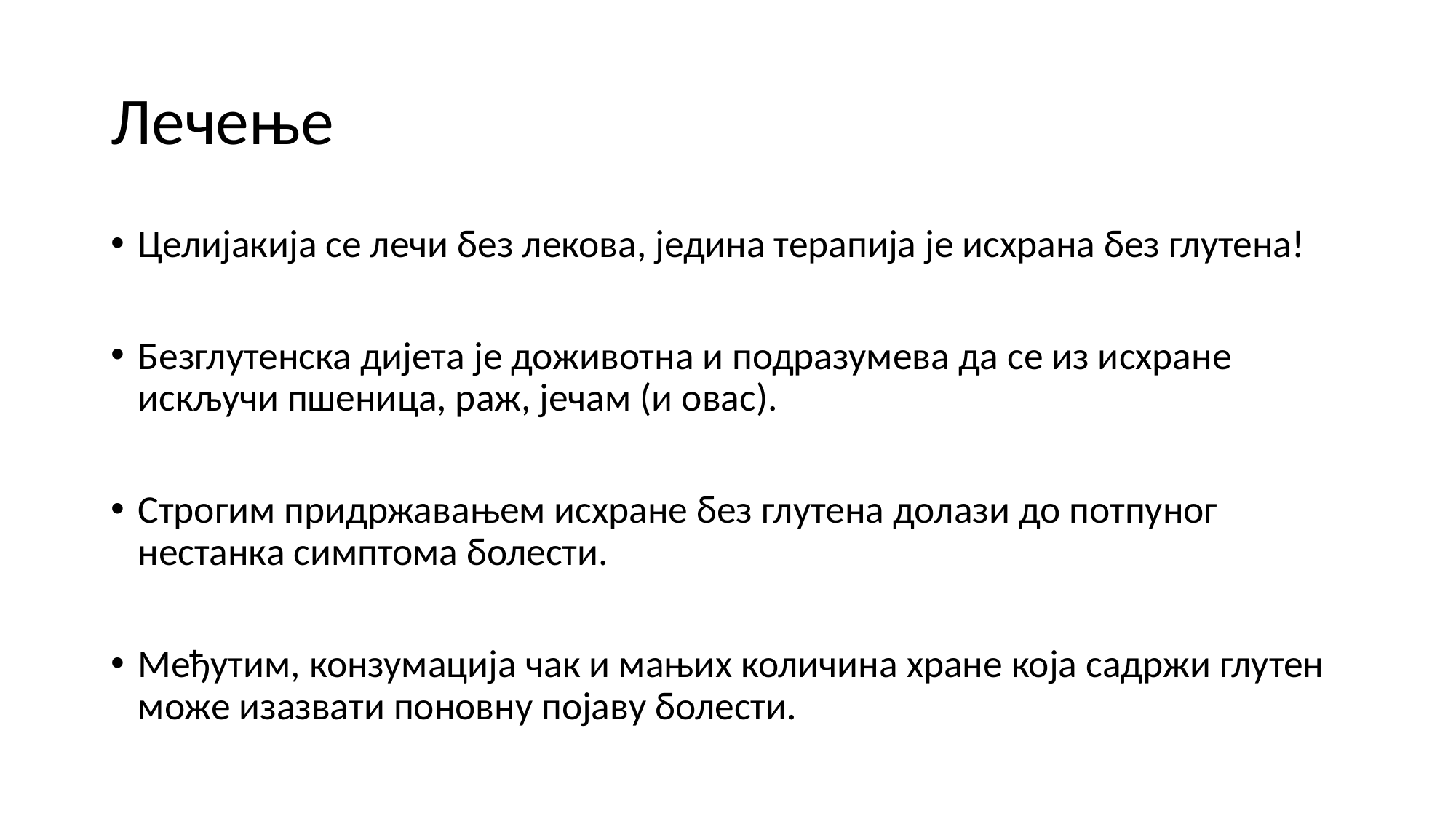

# Лечење
Целијакија се лечи без лекова, једина терапија је исхрана без глутена!

Безглутенска дијета је доживотна и подразумева да се из исхране искључи пшеница, раж, јечам (и овас).

Строгим придржавањем исхране без глутена долази до потпуног нестанка симптома болести.

Међутим, конзумација чак и мањих количина хране која садржи глутен може изазвати поновну појаву болести.